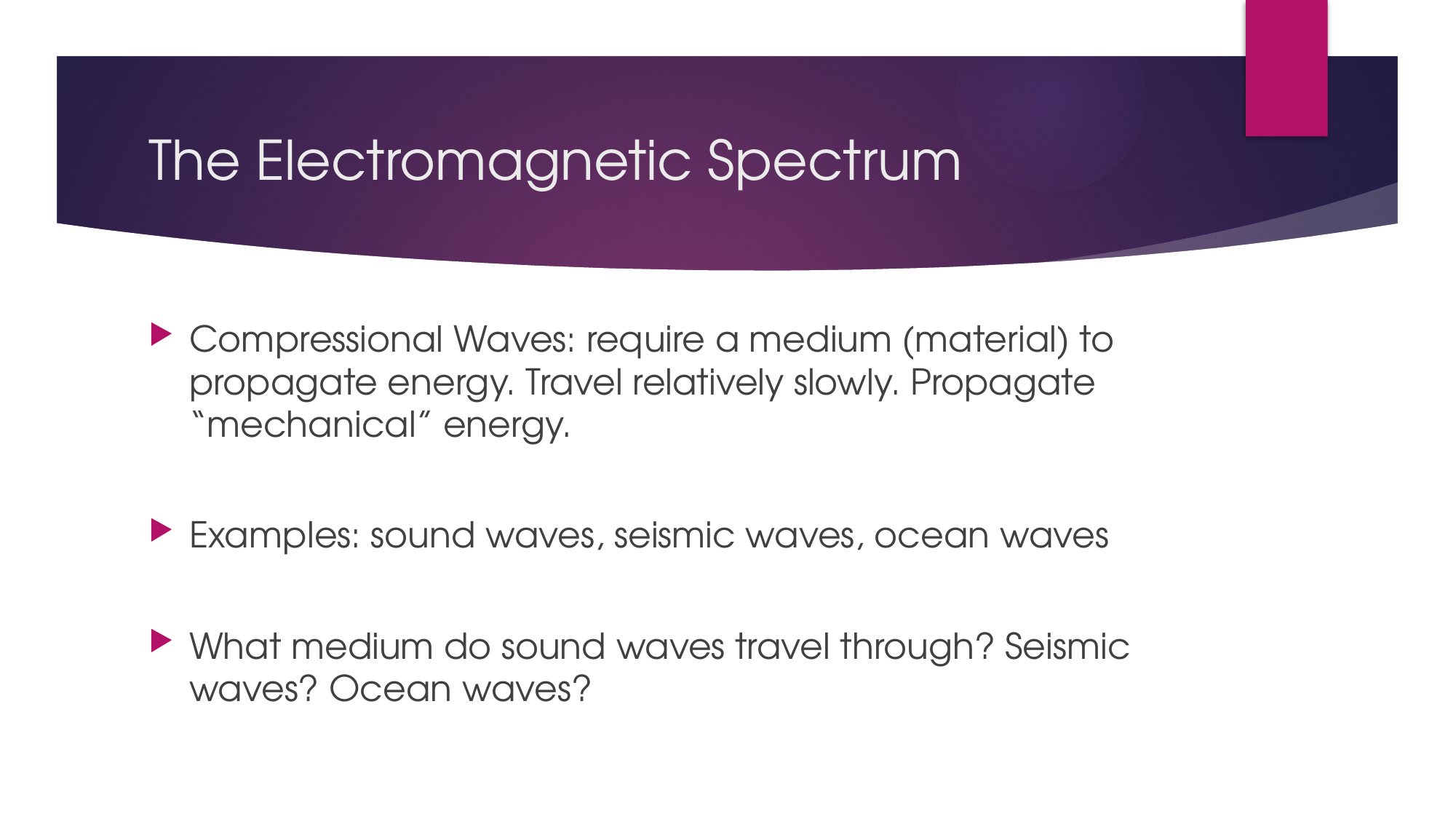

# The Electromagnetic Spectrum
Compressional Waves: require a medium (material) to propagate energy. Travel relatively slowly. Propagate “mechanical” energy.

Examples: sound waves, seismic waves, ocean waves

What medium do sound waves travel through? Seismic waves? Ocean waves?